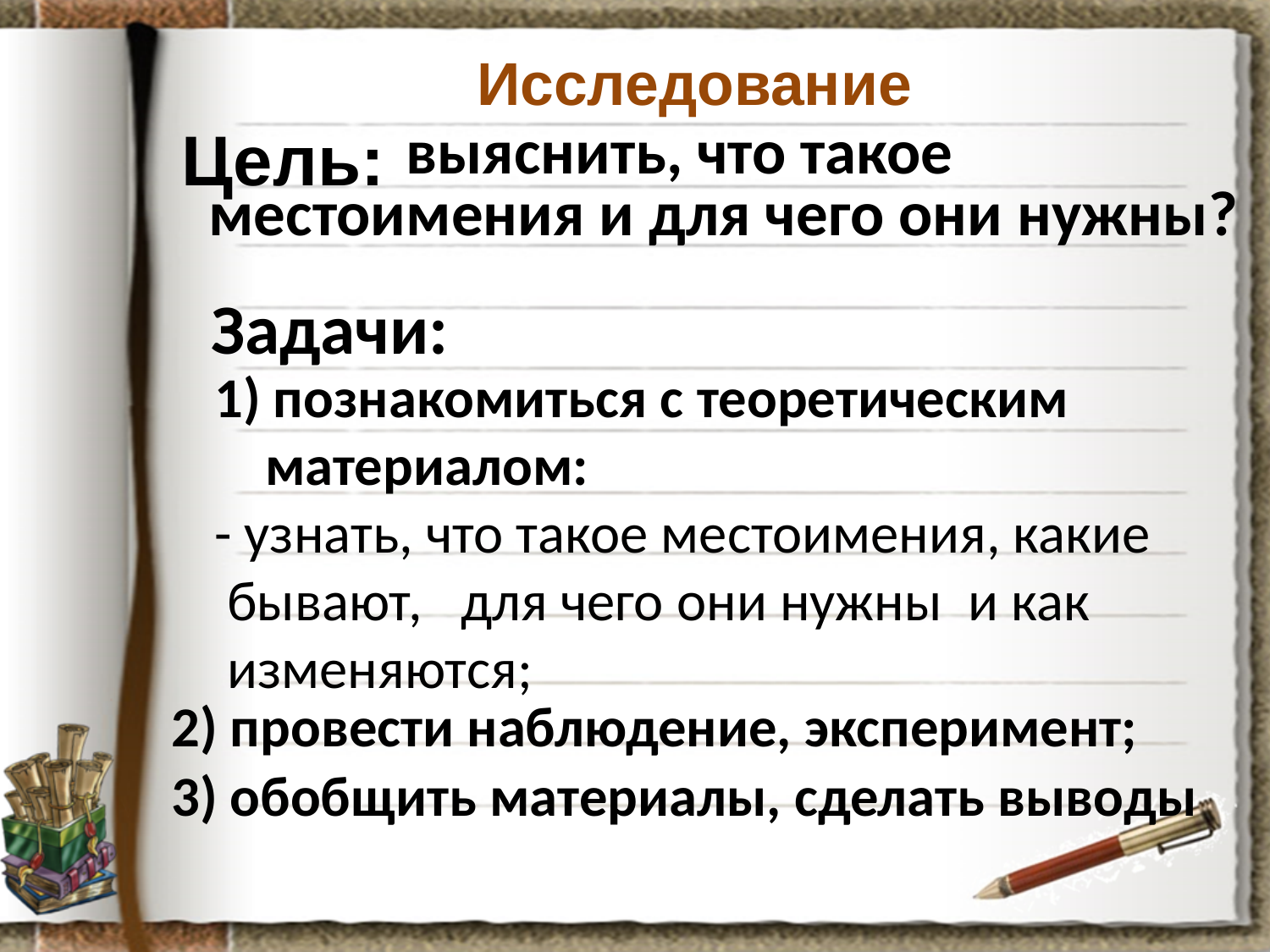

# Исследование
Цель:
                 выяснить, что такое местоимения и для чего они нужны?
Задачи:

            1) познакомиться с теоретическим
                материалом:
            - узнать, что такое местоимения, какие
             бывают,   для чего они нужны  и как
             изменяются;

2) провести наблюдение, эксперимент;
3) обобщить материалы, сделать выводы